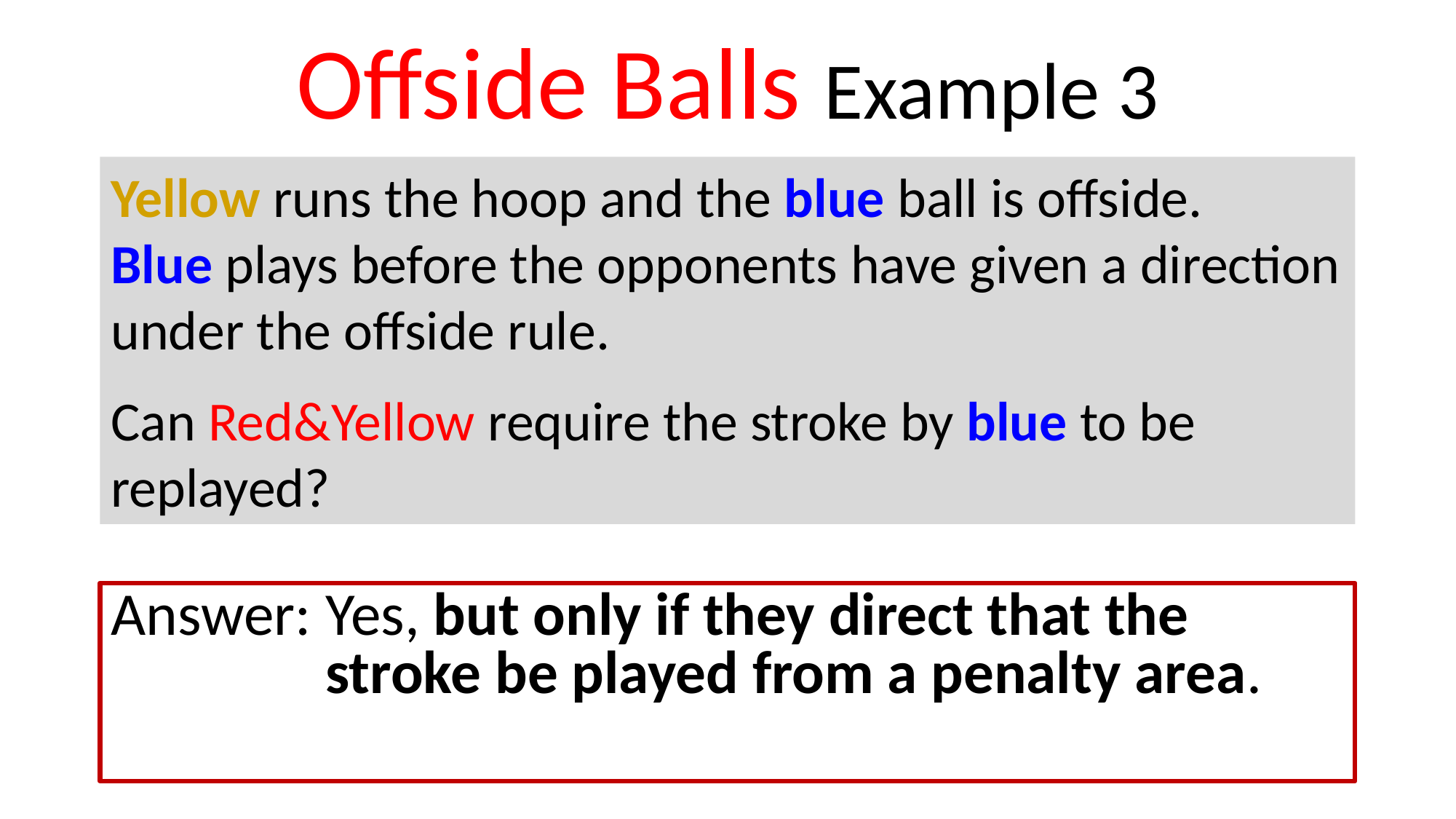

# Offside Balls Example 3
Yellow runs the hoop and the blue ball is offside.
Blue plays before the opponents have given a direction under the offside rule.
Can Red&Yellow require the stroke by blue to be replayed?

Answer:	Yes, but only if they direct that the stroke be played from a penalty area.